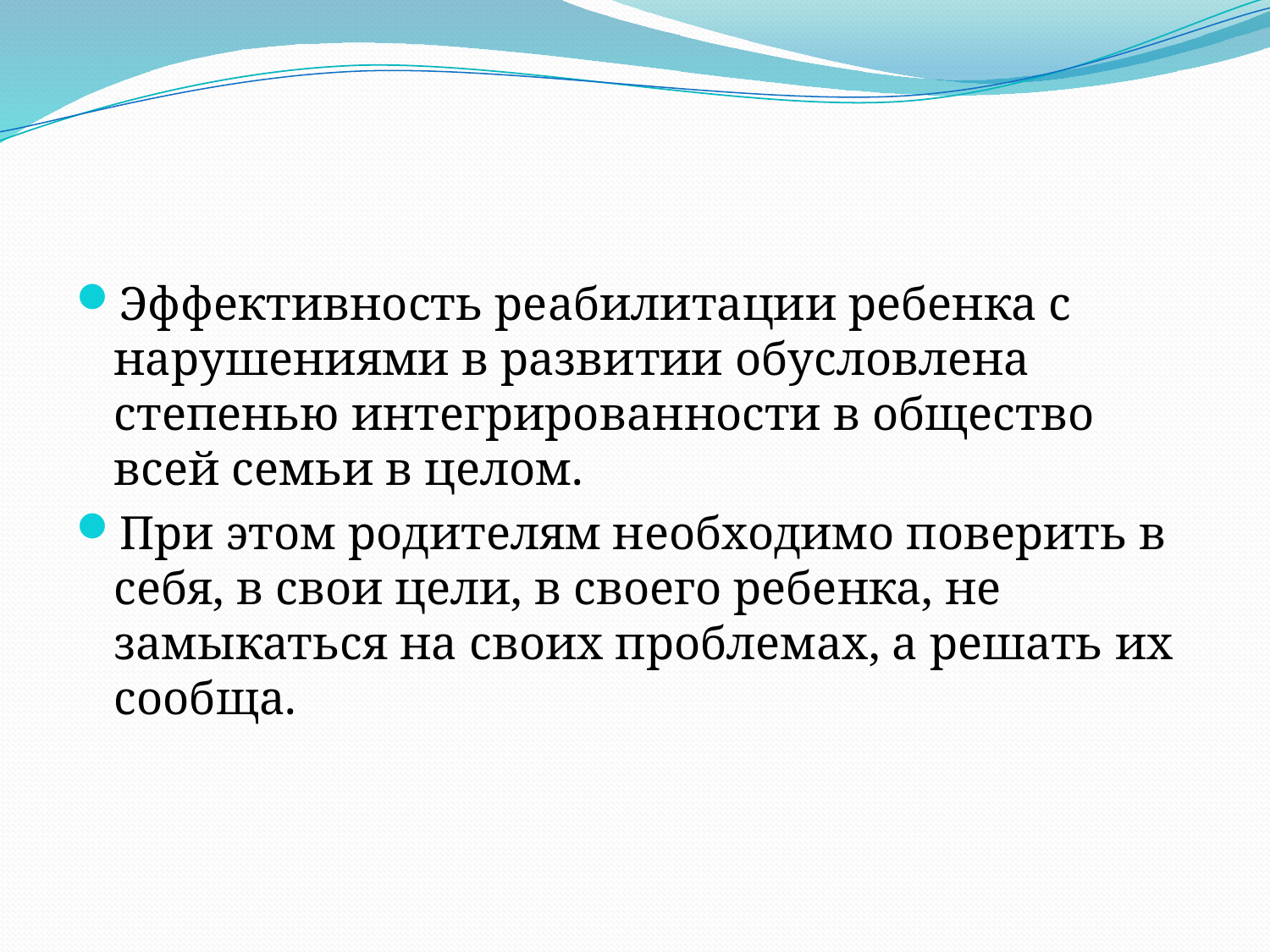

#
Эффективность реабилитации ребенка с нарушениями в развитии обусловлена степенью интегрированности в общество всей семьи в целом.
При этом родителям необходимо поверить в себя, в свои цели, в своего ребенка, не замыкаться на своих проблемах, а решать их сообща.